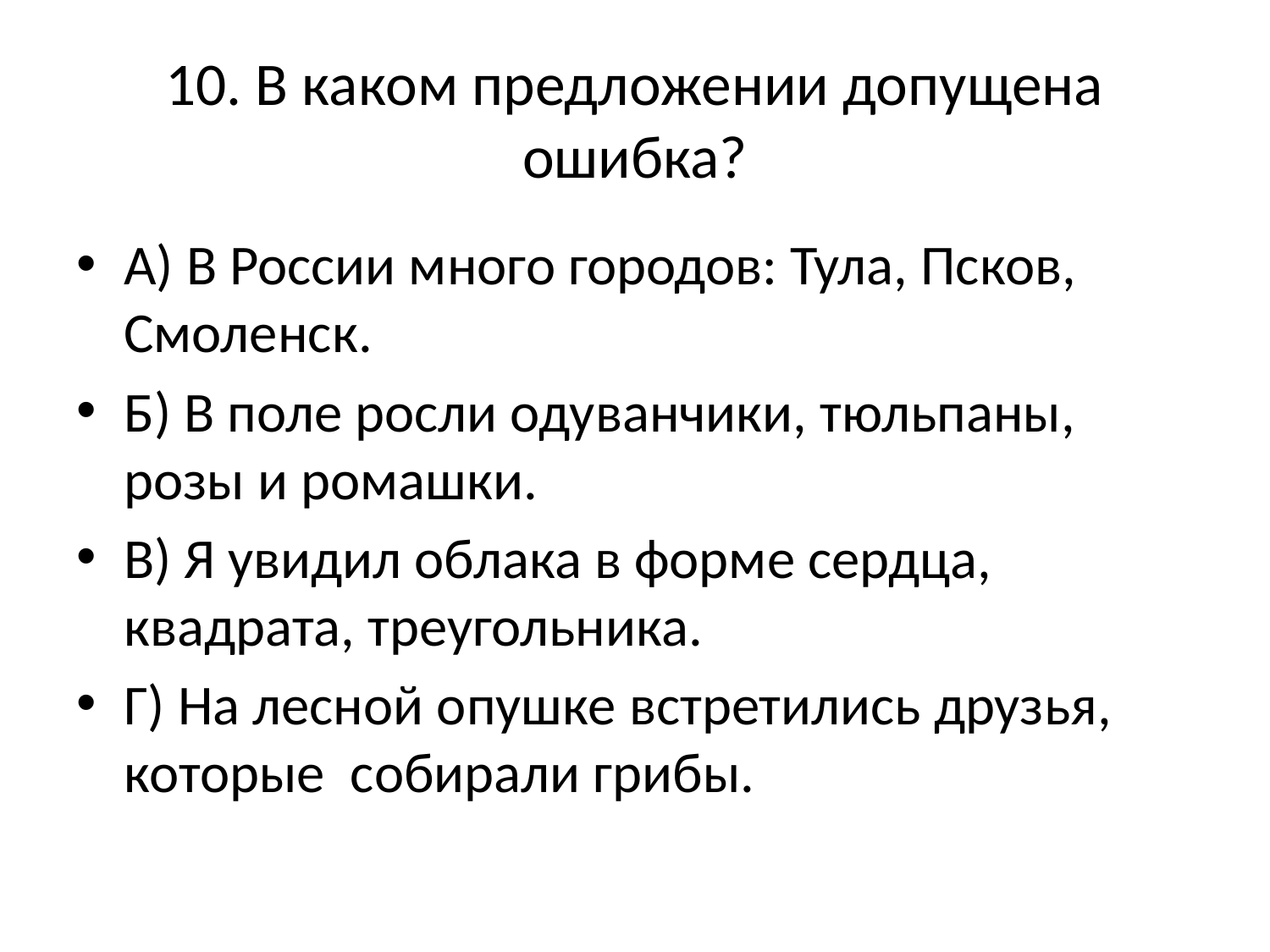

# 10. В каком предложении допущена ошибка?
А) В России много городов: Тула, Псков, Смоленск.
Б) В поле росли одуванчики, тюльпаны, розы и ромашки.
В) Я увидил облака в форме сердца, квадрата, треугольника.
Г) На лесной опушке встретились друзья, которые  собирали грибы.